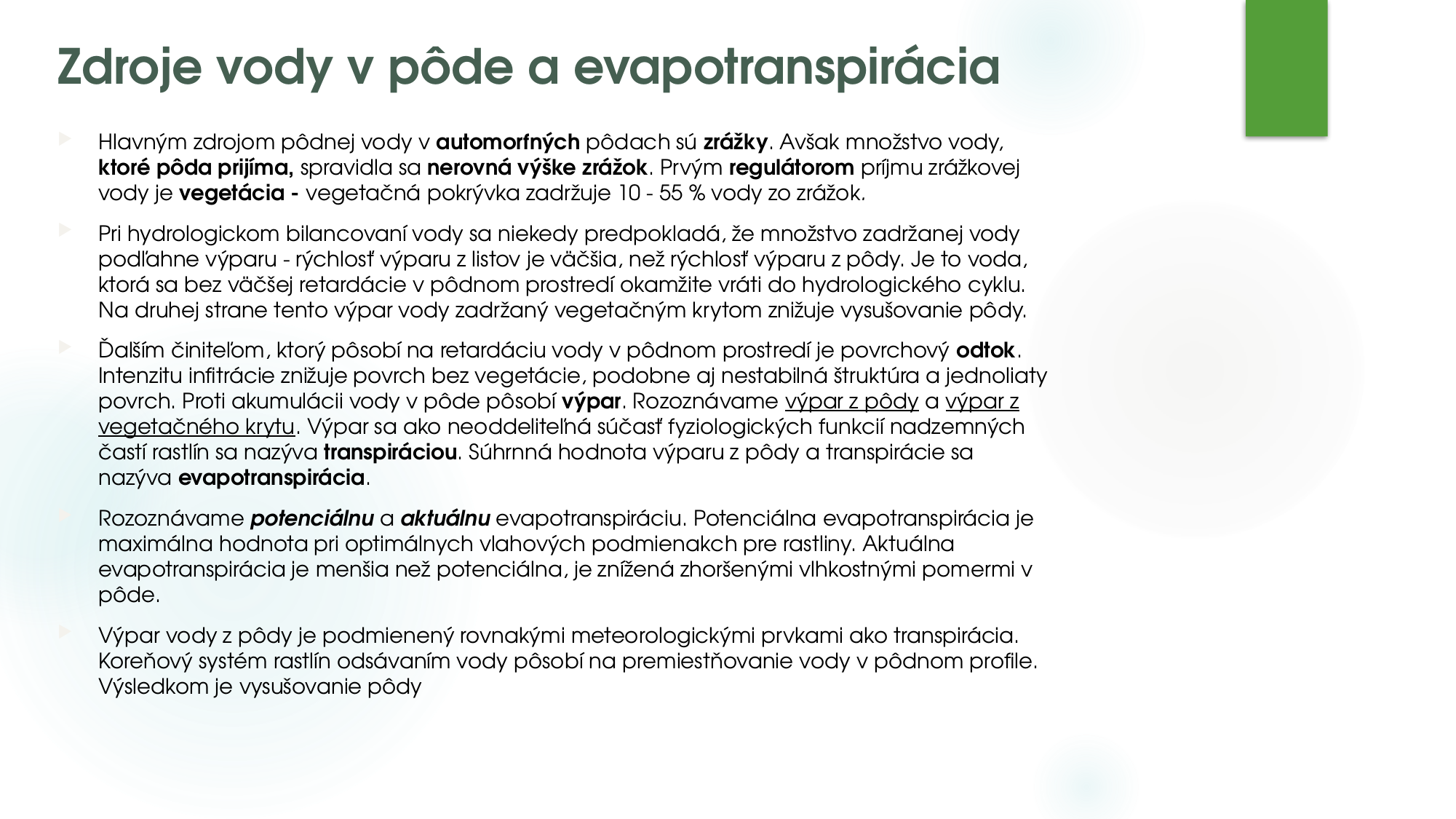

# Zdroje vody v pôde a evapotranspirácia
Hlavným zdrojom pôdnej vody v automorfných pôdach sú zrážky. Avšak množstvo vody, ktoré pôda prijíma, spravidla sa nerovná výške zrážok. Prvým regulátorom príjmu zrážkovej vody je vegetácia - vegetačná pokrývka zadržuje 10 - 55 % vody zo zrážok.
Pri hydrologickom bilancovaní vody sa niekedy predpokladá, že množstvo zadržanej vody podľahne výparu - rýchlosť výparu z listov je väčšia, než rýchlosť výparu z pôdy. Je to voda, ktorá sa bez väčšej retardácie v pôdnom prostredí okamžite vráti do hydrologického cyklu. Na druhej strane tento výpar vody zadržaný vegetačným krytom znižuje vysušovanie pôdy.
Ďalším činiteľom, ktorý pôsobí na retardáciu vody v pôdnom prostredí je povrchový odtok. Intenzitu infitrácie znižuje povrch bez vegetácie, podobne aj nestabilná štruktúra a jednoliaty povrch. Proti akumulácii vody v pôde pôsobí výpar. Rozoznávame výpar z pôdy a výpar z vegetačného krytu. Výpar sa ako neoddeliteľná súčasť fyziologických funkcií nadzemných častí rastlín sa nazýva transpiráciou. Súhrnná hodnota výparu z pôdy a transpirácie sa nazýva evapotranspirácia.
Rozoznávame potenciálnu a aktuálnu evapotranspiráciu. Potenciálna evapotranspirácia je maximálna hodnota pri optimálnych vlahových podmienakch pre rastliny. Aktuálna evapotranspirácia je menšia než potenciálna, je znížená zhoršenými vlhkostnými pomermi v pôde.
Výpar vody z pôdy je podmienený rovnakými meteorologickými prvkami ako transpirácia. Koreňový systém rastlín odsávaním vody pôsobí na premiestňovanie vody v pôdnom profile. Výsledkom je vysušovanie pôdy